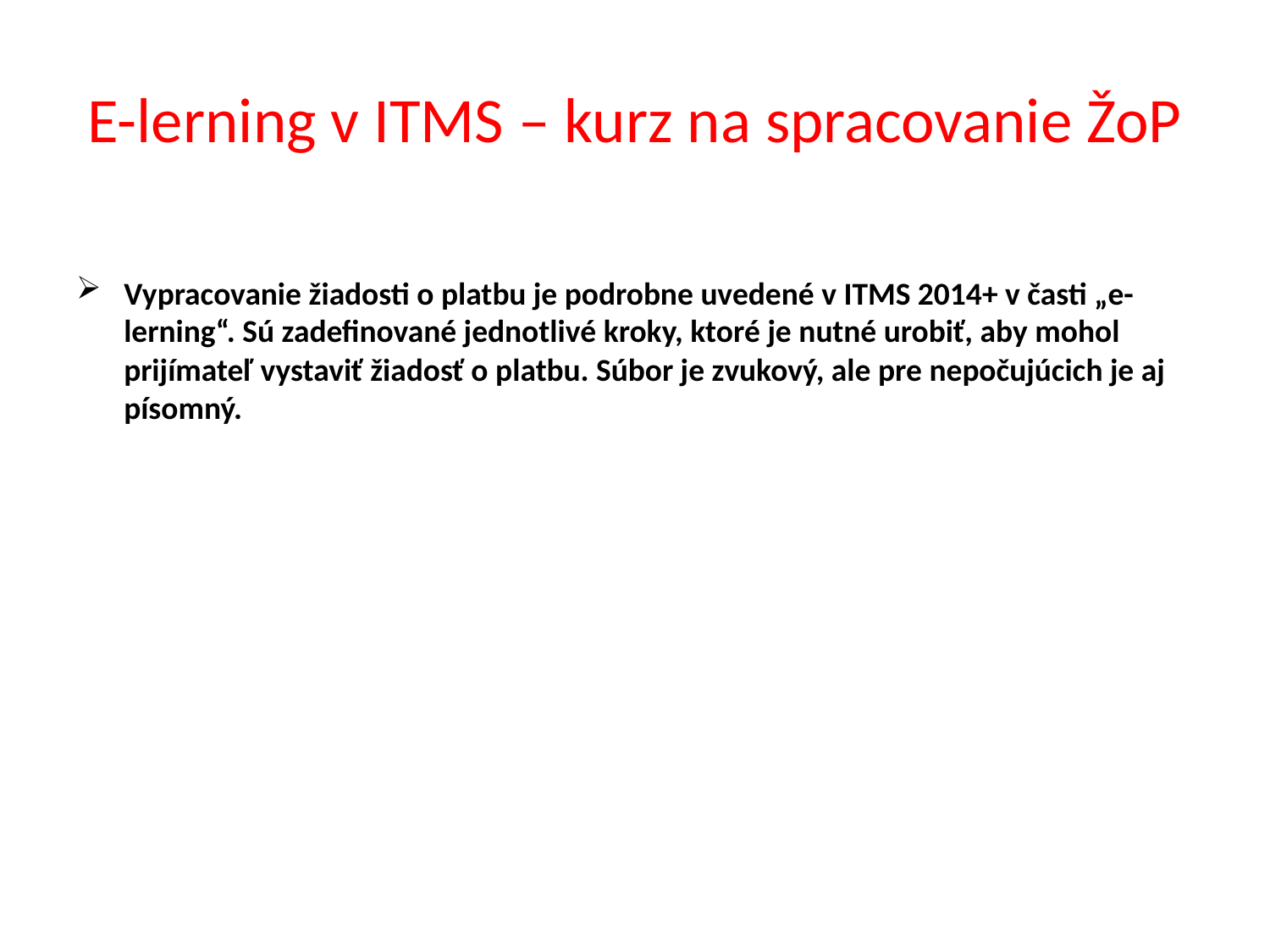

# E-lerning v ITMS – kurz na spracovanie ŽoP

Vypracovanie žiadosti o platbu je podrobne uvedené v ITMS 2014+ v časti „e-lerning“. Sú zadefinované jednotlivé kroky, ktoré je nutné urobiť, aby mohol prijímateľ vystaviť žiadosť o platbu. Súbor je zvukový, ale pre nepočujúcich je aj písomný.